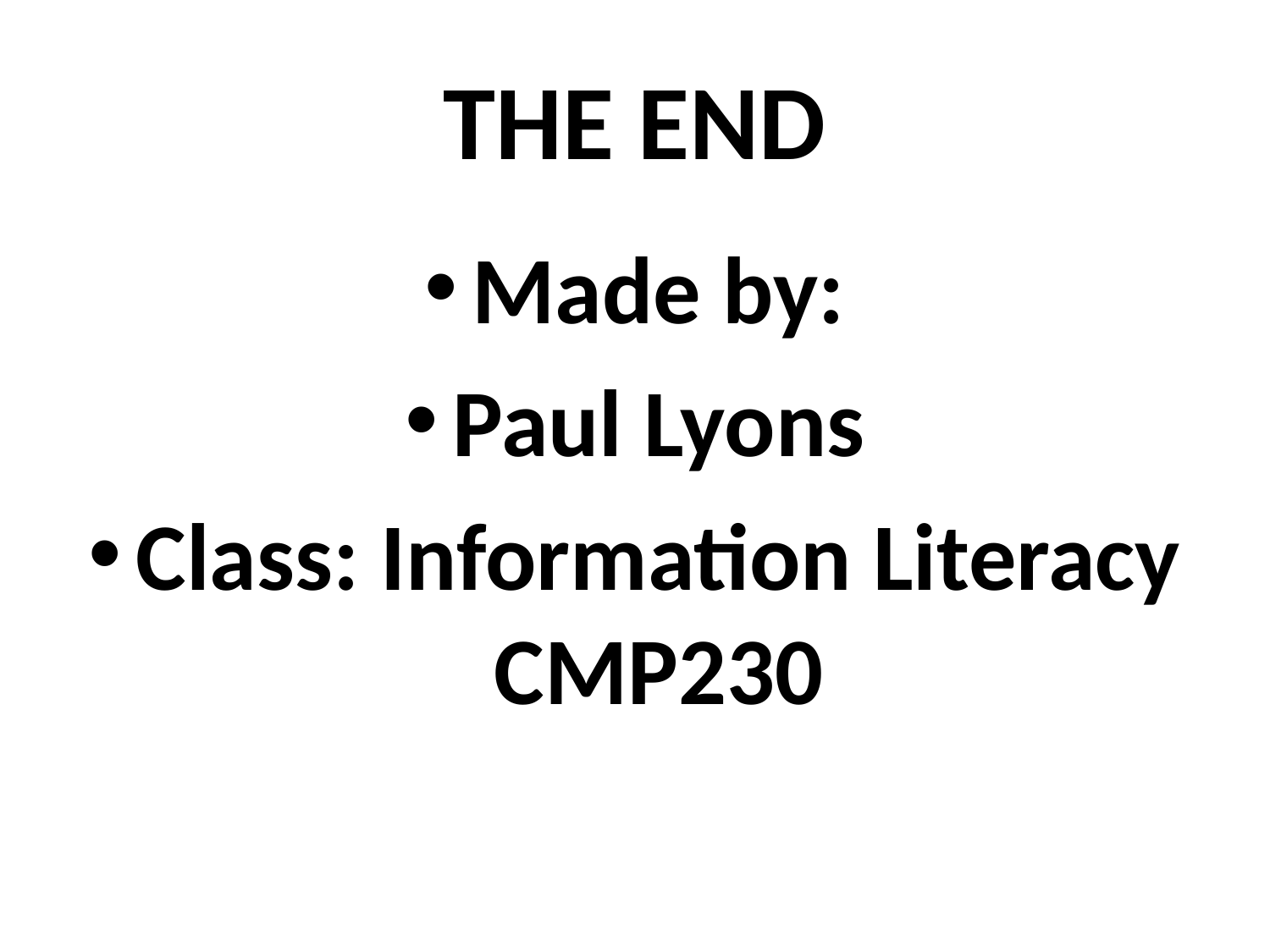

# THE END
Made by:
Paul Lyons
Class: Information Literacy CMP230